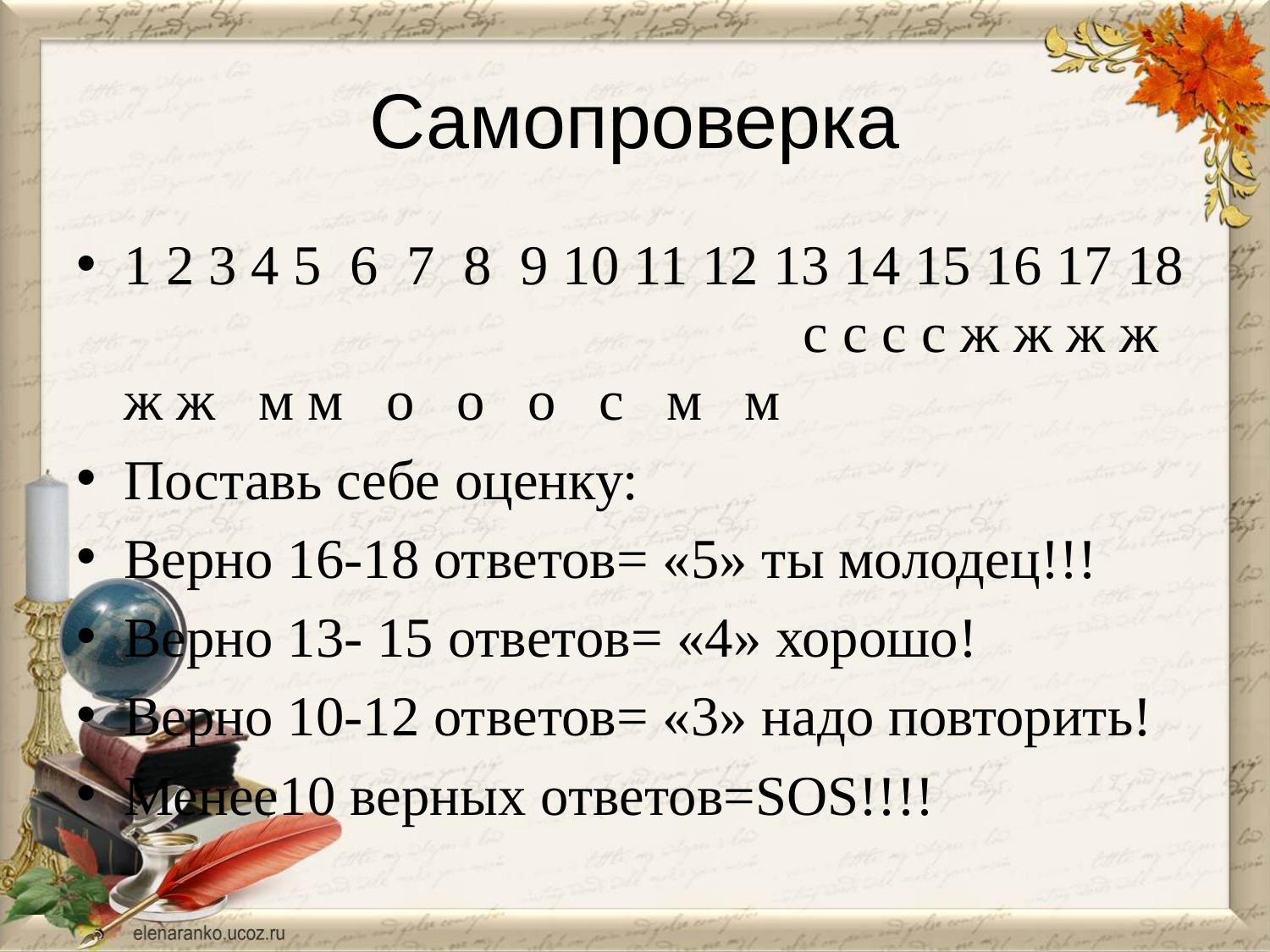

# Самопроверка
1 2 3 4 5  6  7  8  9 10 11 12 13 14 15 16 17 18                                                 с с с с ж ж ж ж   ж ж   м м   о   о   о   с   м   м
Поставь себе оценку:
Верно 16-18 ответов= «5» ты молодец!!!
Верно 13- 15 ответов= «4» хорошо!
Верно 10-12 ответов= «3» надо повторить!
Менее10 верных ответов=SOS!!!!